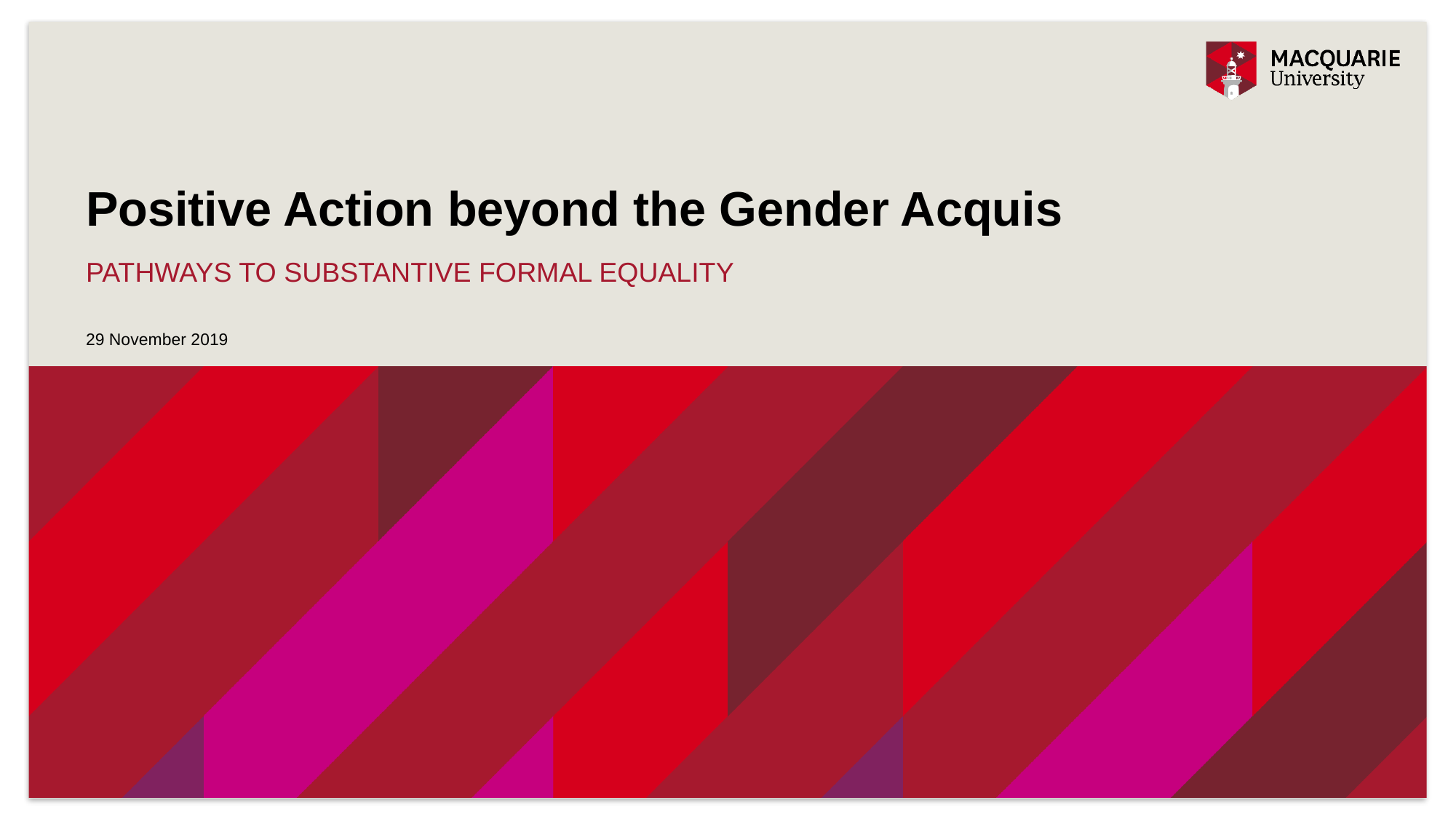

# Positive Action beyond the Gender Acquis
pathways to substantive FORMAL equality
29 November 2019